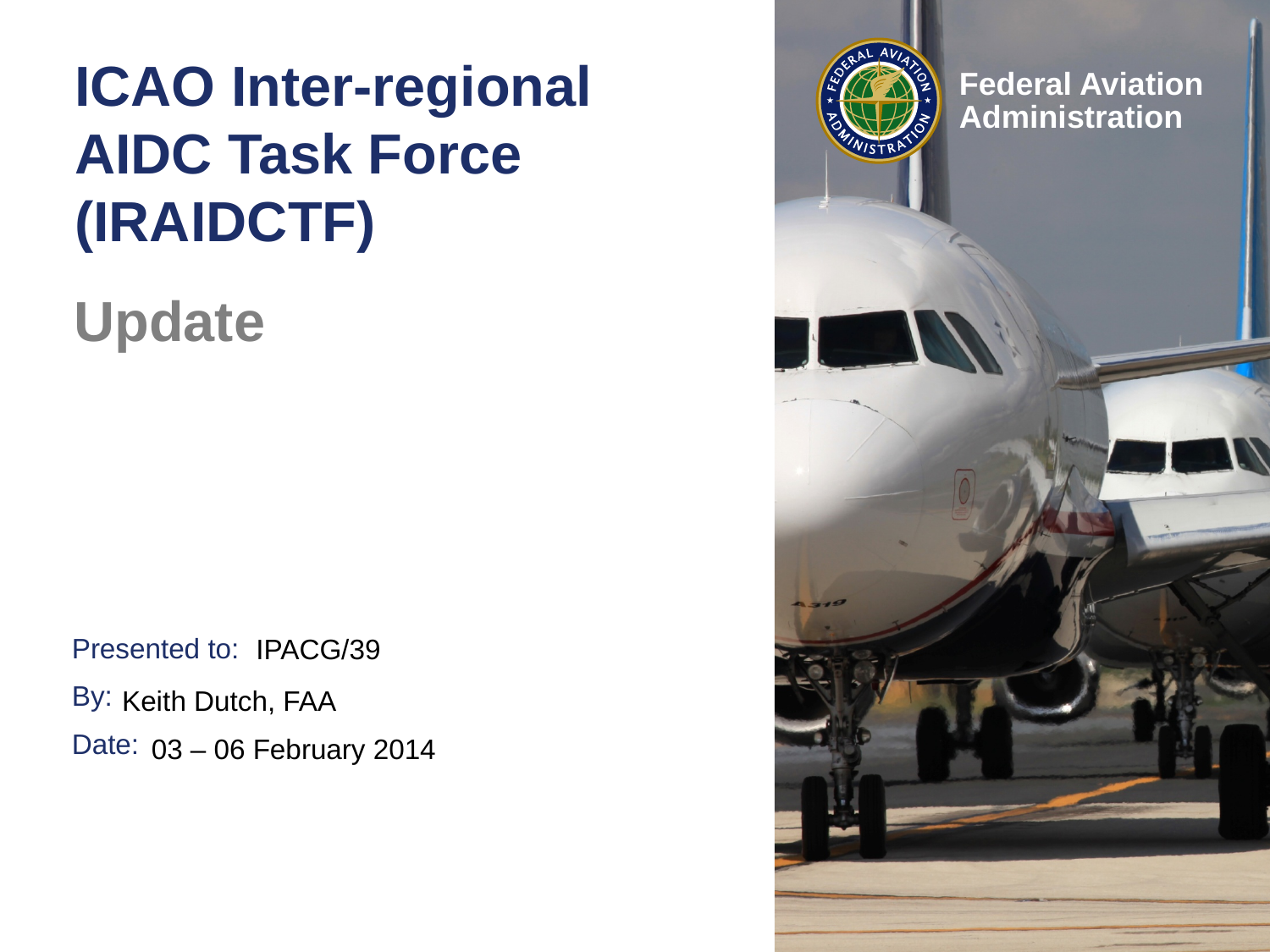

# ICAO Inter-regional AIDC Task Force (IRAIDCTF)
Update
IPACG/39
Keith Dutch, FAA
03 – 06 February 2014